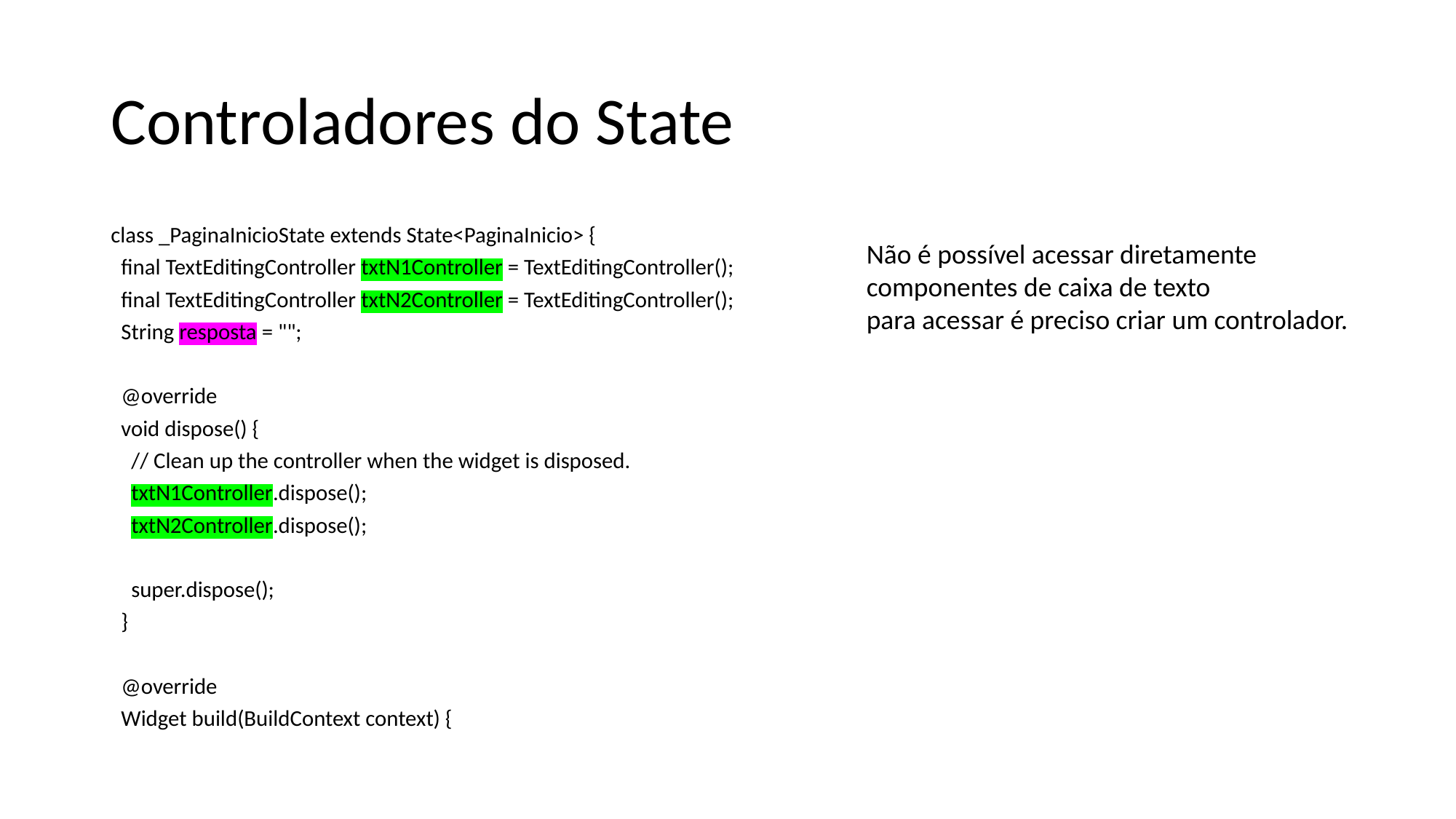

# Controladores do State
class _PaginaInicioState extends State<PaginaInicio> {
  final TextEditingController txtN1Controller = TextEditingController();
  final TextEditingController txtN2Controller = TextEditingController();
  String resposta = "";

  @override
  void dispose() {
    // Clean up the controller when the widget is disposed.
    txtN1Controller.dispose();
    txtN2Controller.dispose();

    super.dispose();
  }

  @override
  Widget build(BuildContext context) {
Não é possível acessar diretamente
componentes de caixa de texto
para acessar é preciso criar um controlador.